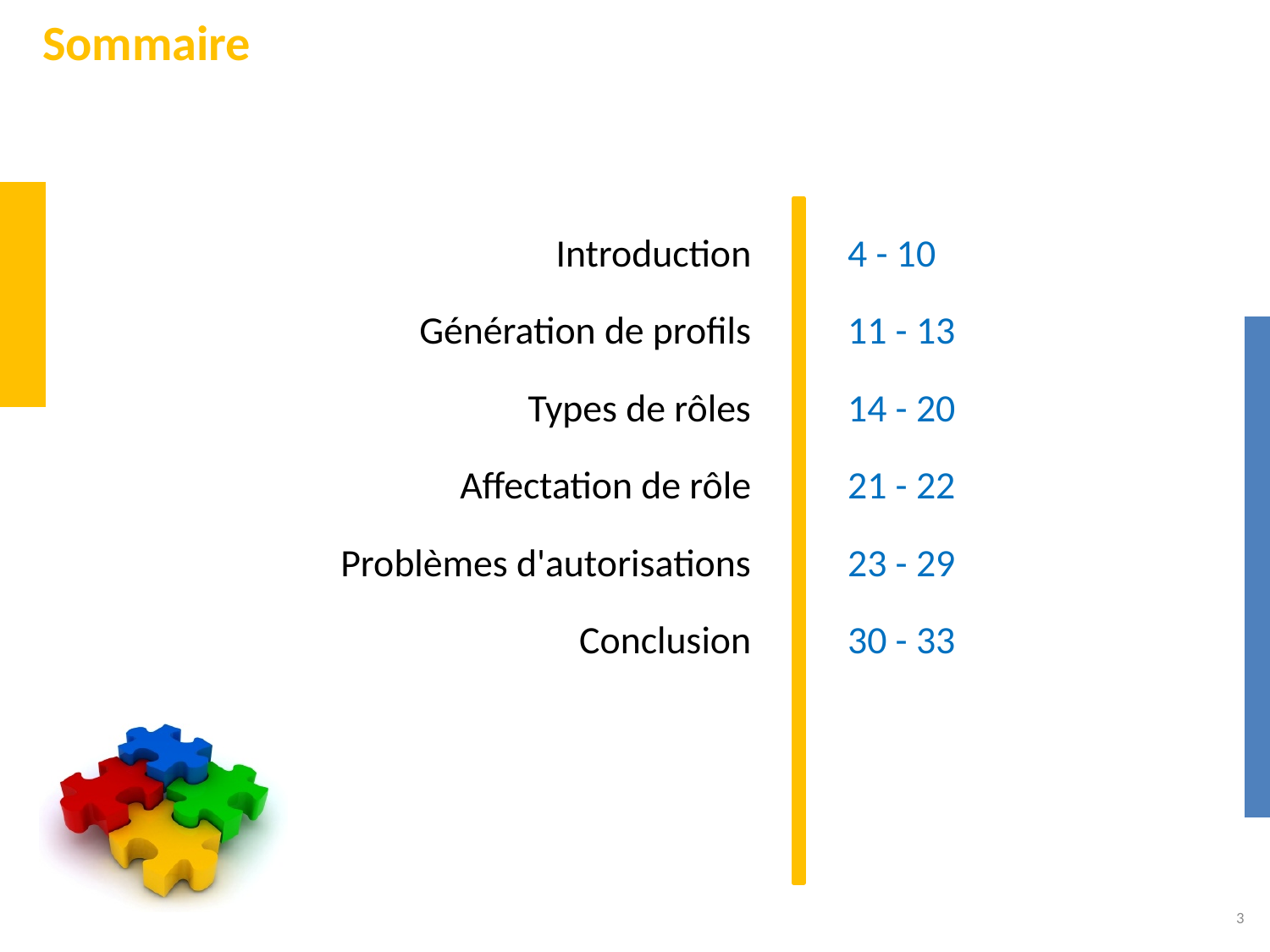

# Sommaire
Introduction
Génération de profils
Types de rôles
Affectation de rôle
Problèmes d'autorisations
Conclusion

4 - 10
11 - 13
14 - 20
21 - 22
23 - 29
30 - 33
3